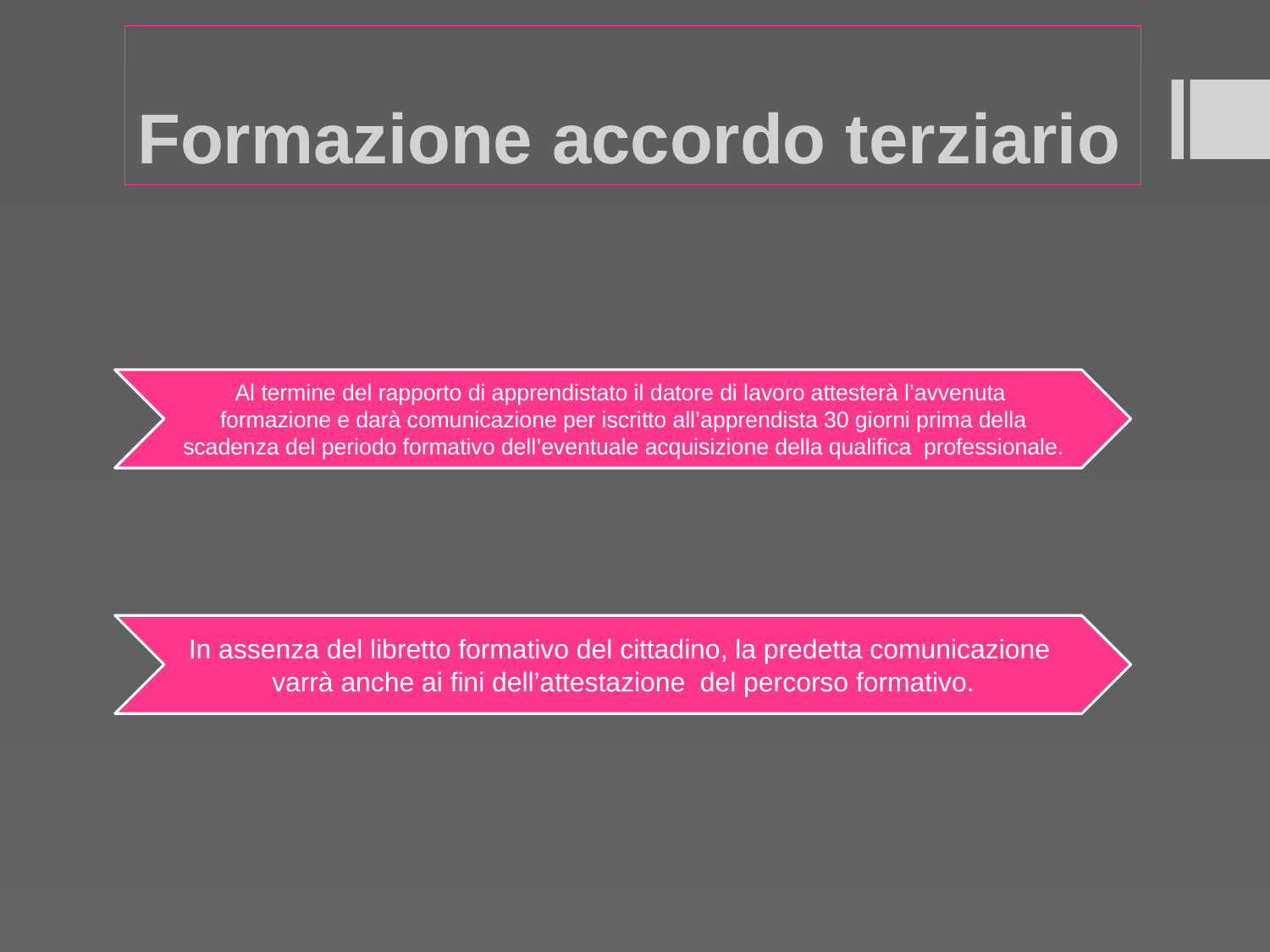

# Formazione accordo terziario
Al termine del rapporto di apprendistato il datore di lavoro attesterà l’avvenuta  formazione e darà comunicazione per iscritto all’apprendista 30 giorni prima della scadenza del periodo formativo dell’eventuale acquisizione della qualifica  professionale.
In assenza del libretto formativo del cittadino, la predetta comunicazione  varrà anche ai fini dell’attestazione  del percorso formativo.